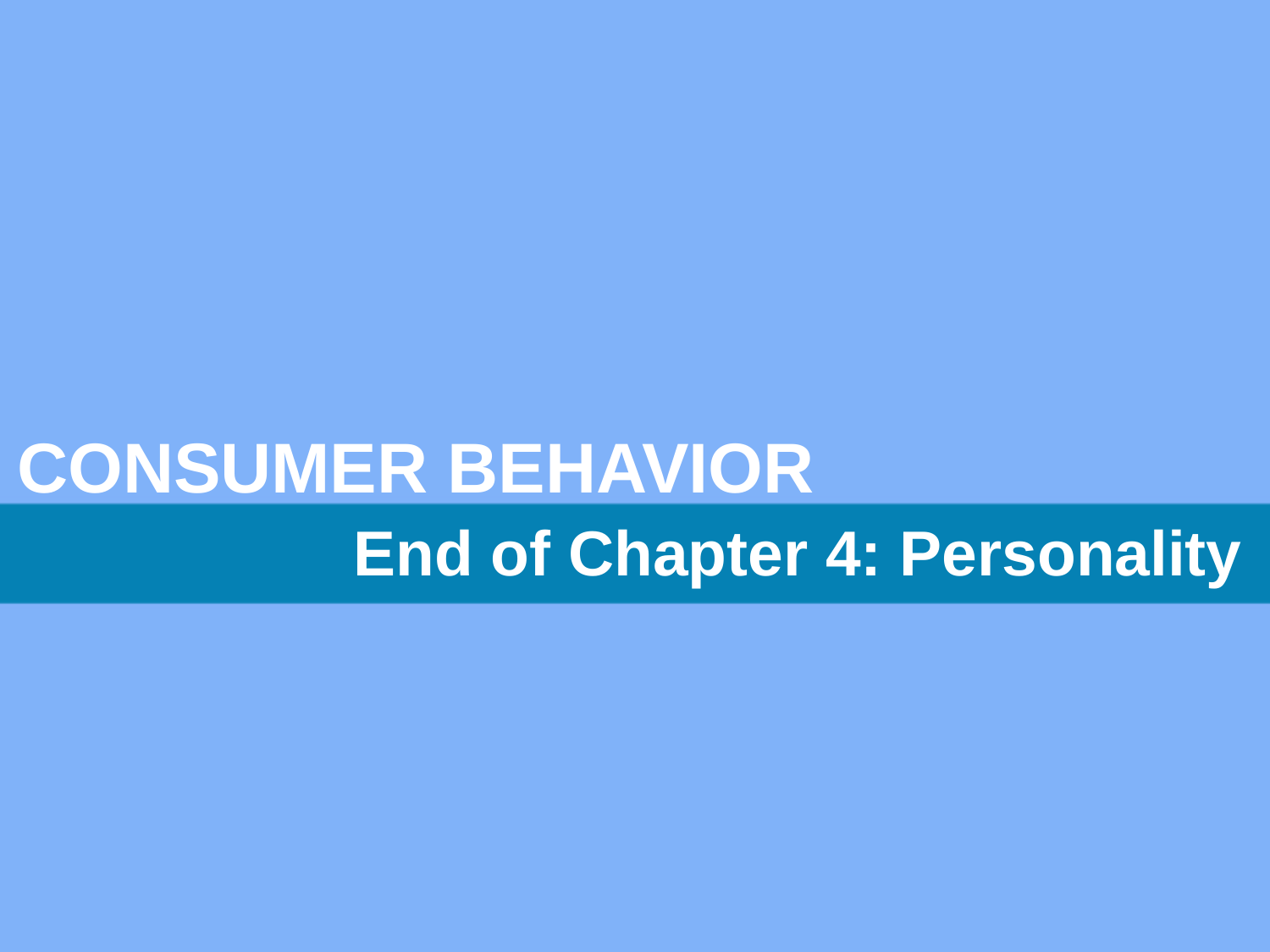

CONSUMER BEHAVIOR
End of Chapter 4: Personality